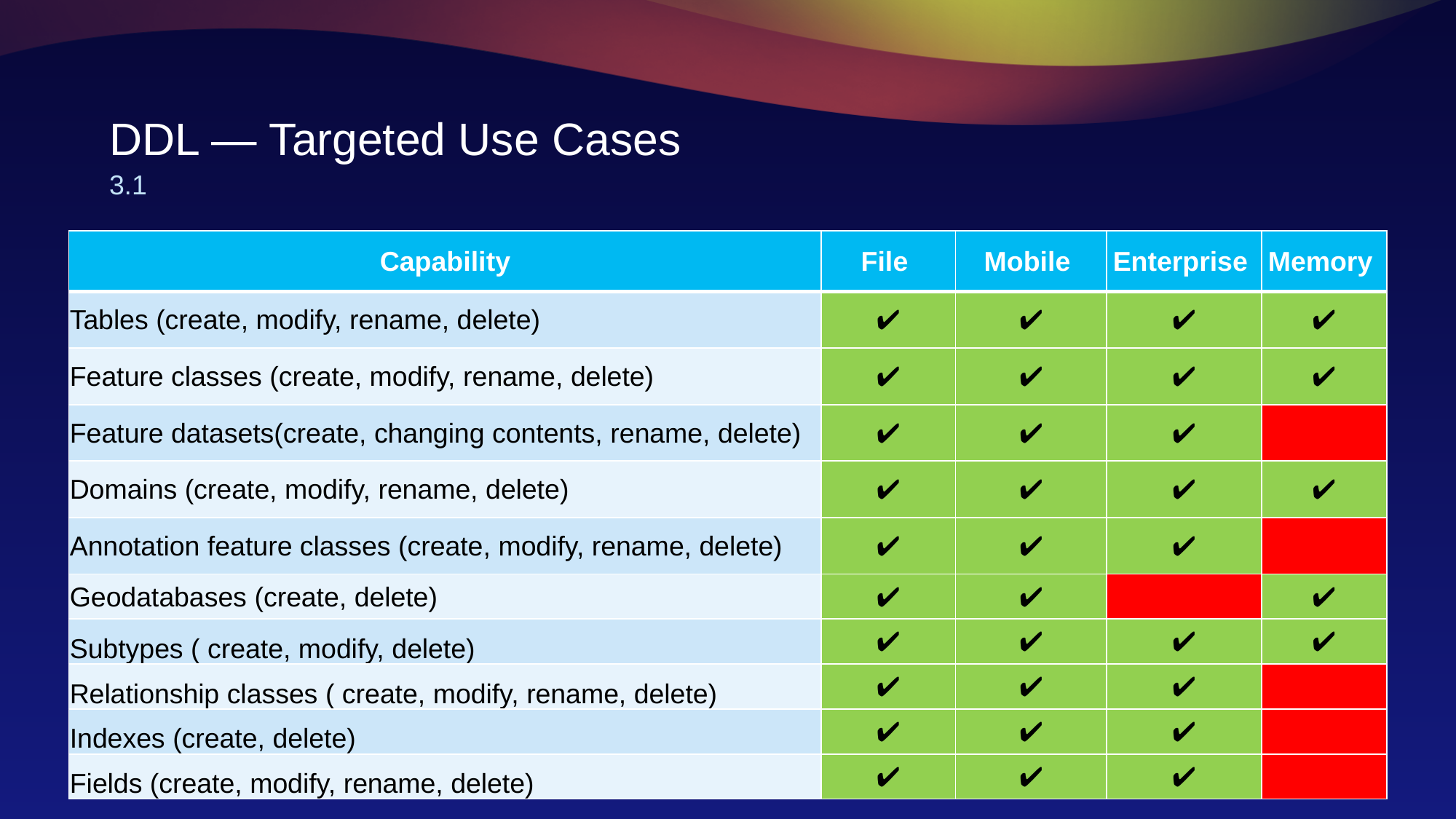

# DDL — Targeted Use Cases
3.1
| Capability | File | Mobile | Enterprise | Memory |
| --- | --- | --- | --- | --- |
| Tables (create, modify, rename, delete) | ✔ | ✔ | ✔ | ✔ |
| Feature classes (create, modify, rename, delete) | ✔ | ✔ | ✔ | ✔ |
| Feature datasets(create, changing contents, rename, delete) | ✔ | ✔ | ✔ |  |
| Domains (create, modify, rename, delete) | ✔ | ✔ | ✔ | ✔ |
| Annotation feature classes (create, modify, rename, delete) | ✔ | ✔ | ✔ |  |
| Geodatabases (create, delete) | ✔ | ✔ |  | ✔ |
| Subtypes ( create, modify, delete) | ✔ | ✔ | ✔ | ✔ |
| Relationship classes ( create, modify, rename, delete) | ✔ | ✔ | ✔ |  |
| Indexes (create, delete) | ✔ | ✔ | ✔ |  |
| Fields (create, modify, rename, delete) | ✔ | ✔ | ✔ |  |